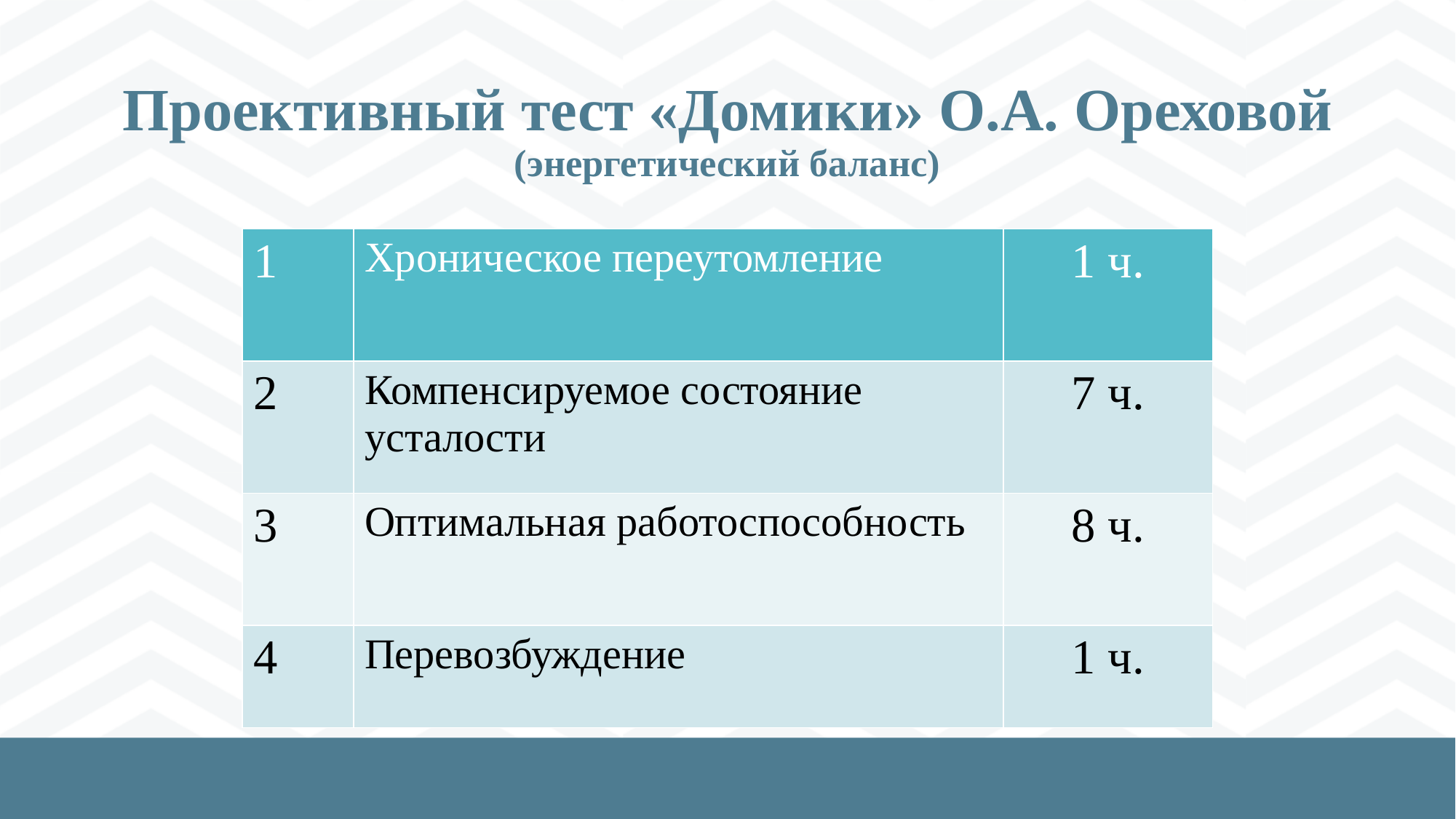

# Проективный тест «Домики» О.А. Ореховой
(энергетический баланс)
| 1 | Хроническое переутомление | 1 ч. |
| --- | --- | --- |
| 2 | Компенсируемое состояние усталости | 7 ч. |
| 3 | Оптимальная работоспособность | 8 ч. |
| 4 | Перевозбуждение | 1 ч. |